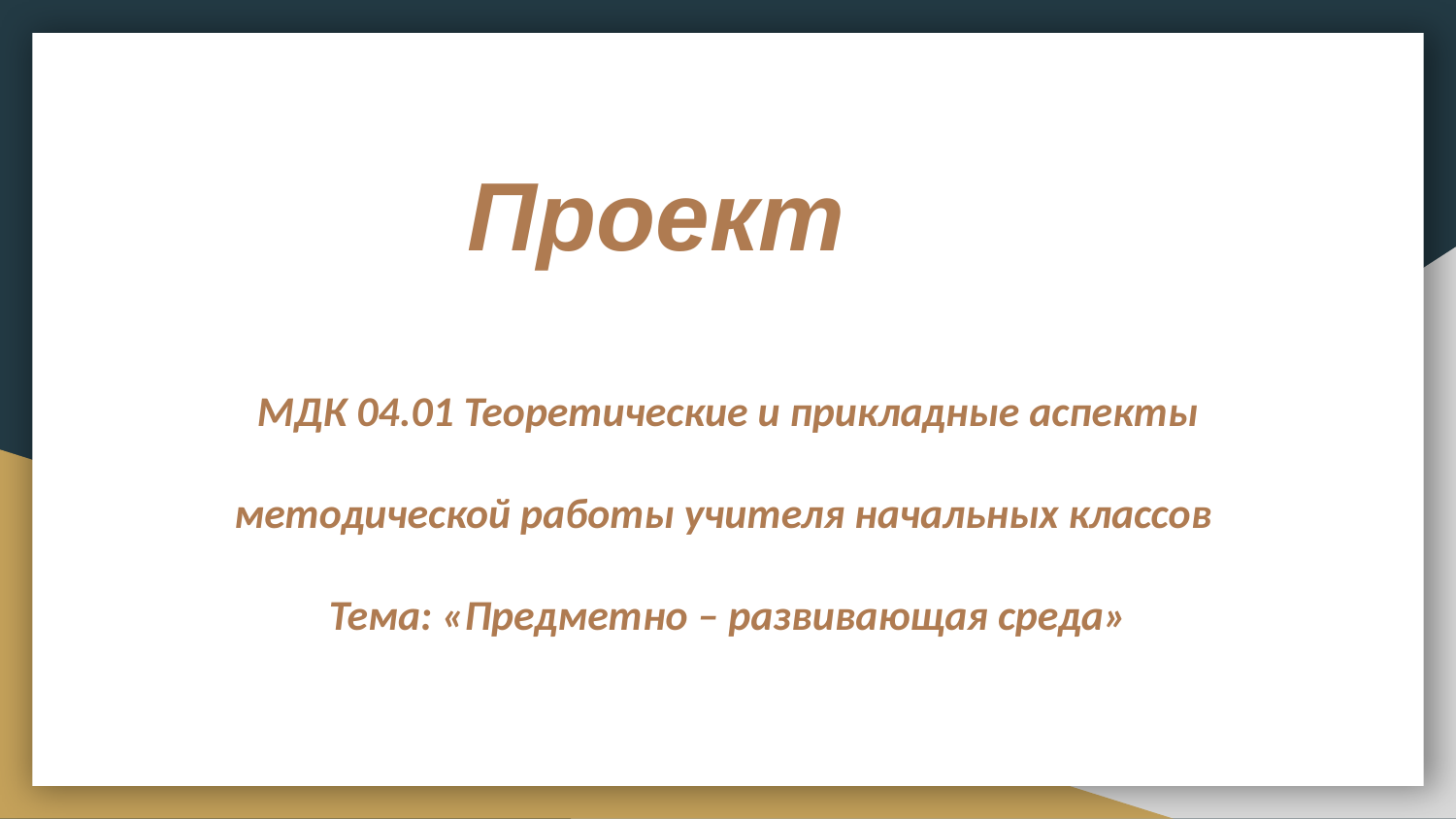

# Проект
МДК 04.01 Теоретические и прикладные аспекты методической работы учителя начальных классов
Тема: «Предметно – развивающая среда»